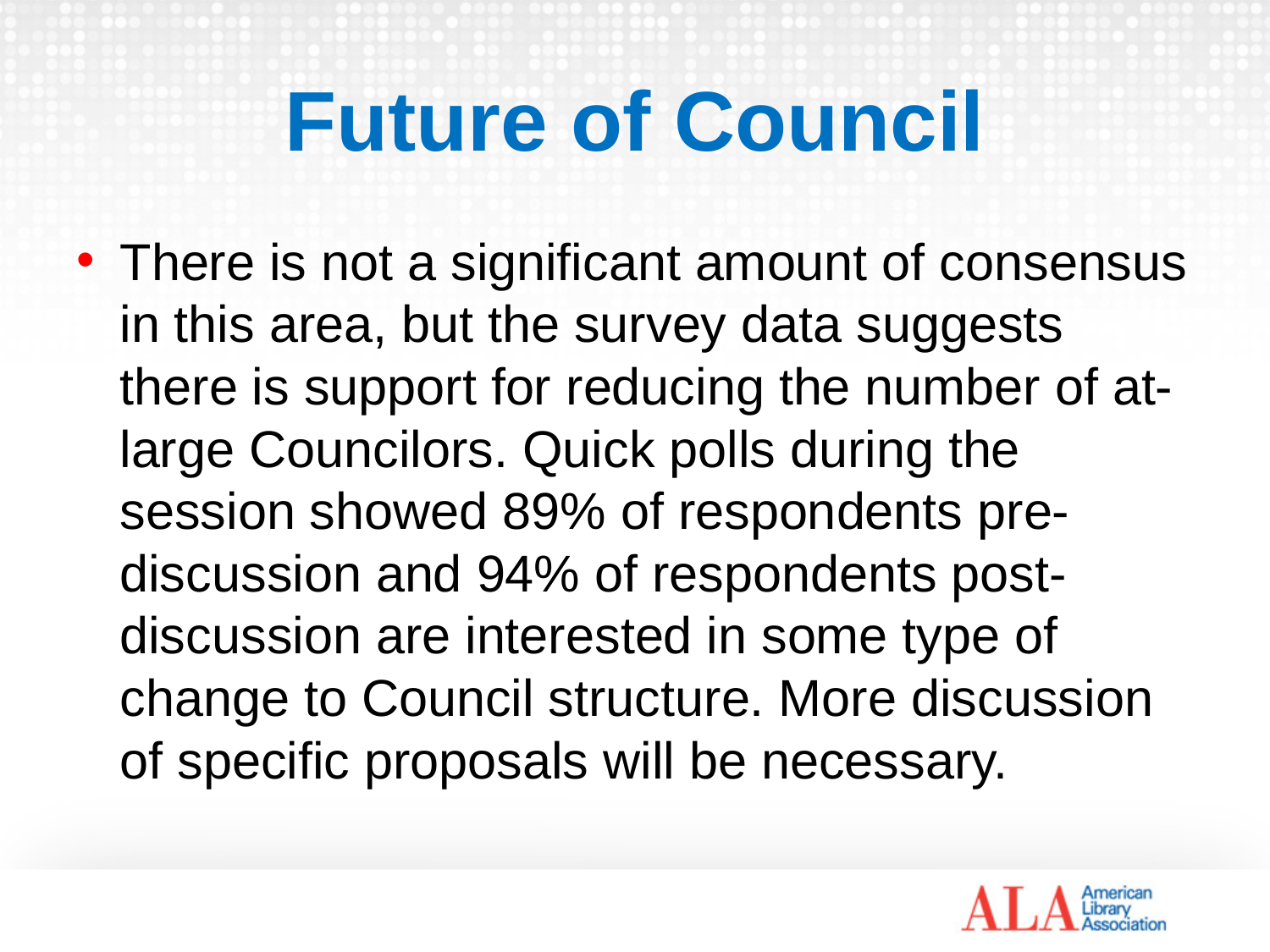

# Future of Council
There is not a significant amount of consensus in this area, but the survey data suggests there is support for reducing the number of at-large Councilors. Quick polls during the session showed 89% of respondents pre-discussion and 94% of respondents post-discussion are interested in some type of change to Council structure. More discussion of specific proposals will be necessary.